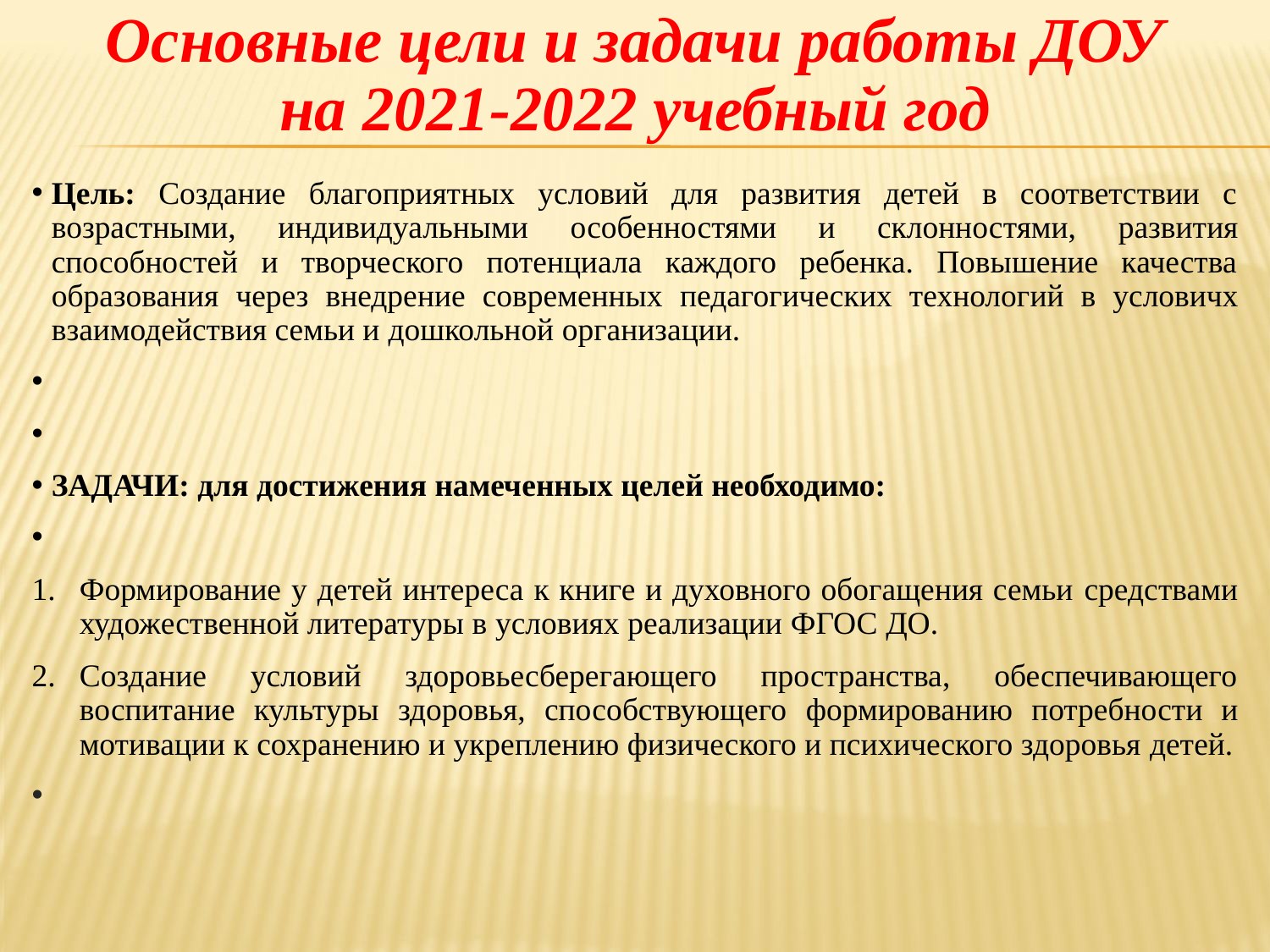

# Основные цели и задачи работы ДОУ на 2021-2022 учебный год
Цель: Создание благоприятных условий для развития детей в соответствии с возрастными, индивидуальными особенностями и склонностями, развития способностей и творческого потенциала каждого ребенка. Повышение качества образования через внедрение современных педагогических технологий в условичх взаимодействия семьи и дошкольной организации.

ЗАДАЧИ: для достижения намеченных целей необходимо:

Формирование у детей интереса к книге и духовного обогащения семьи средствами художественной литературы в условиях реализации ФГОС ДО.
Создание условий здоровьесберегающего пространства, обеспечивающего воспитание культуры здоровья, способствующего формированию потребности и мотивации к сохранению и укреплению физического и психического здоровья детей.